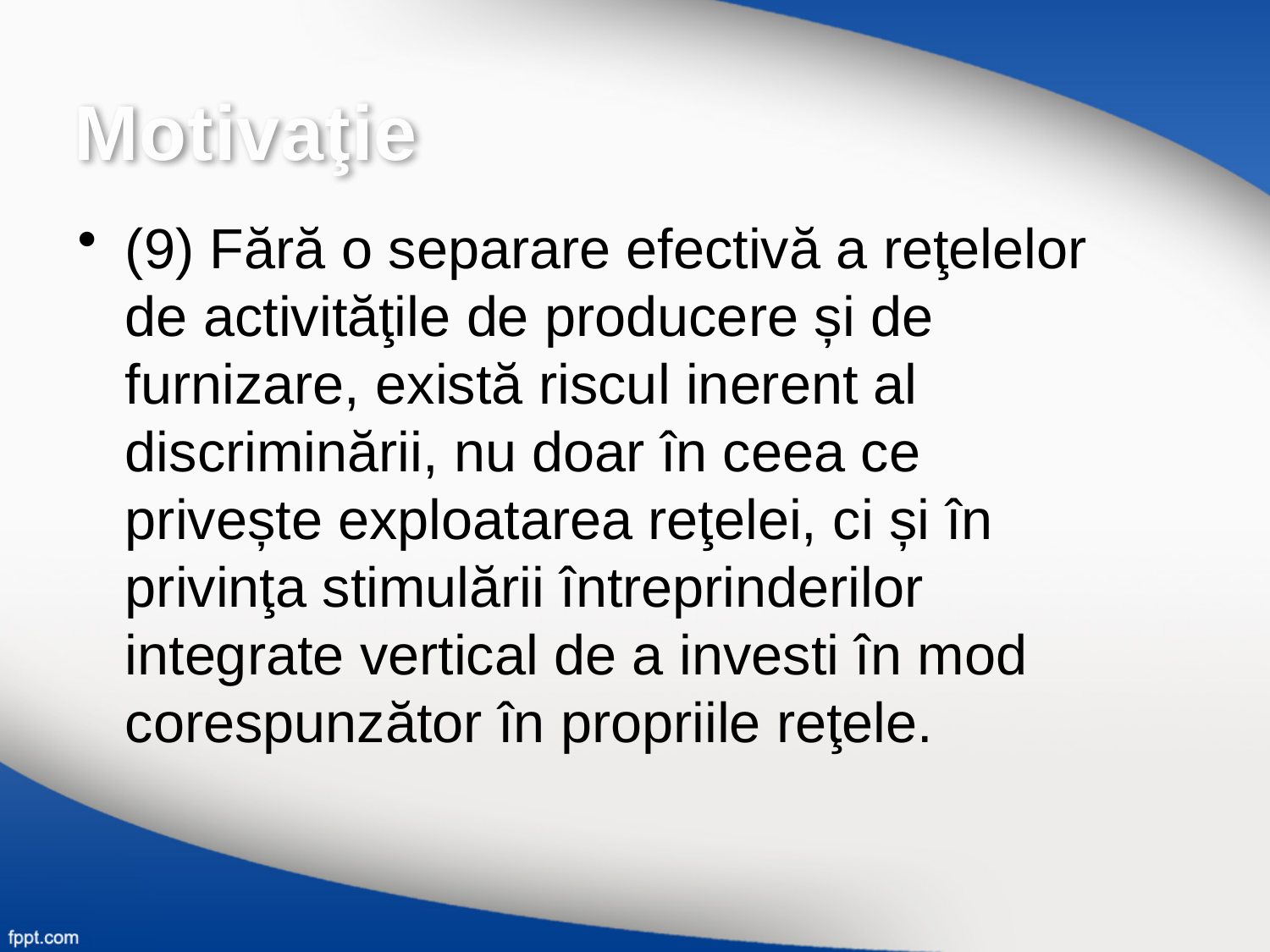

Motivaţie
(9) Fără o separare efectivă a reţelelor de activităţile de producere și de furnizare, există riscul inerent al discriminării, nu doar în ceea ce privește exploatarea reţelei, ci și în privinţa stimulării întreprinderilor integrate vertical de a investi în mod corespunzător în propriile reţele.